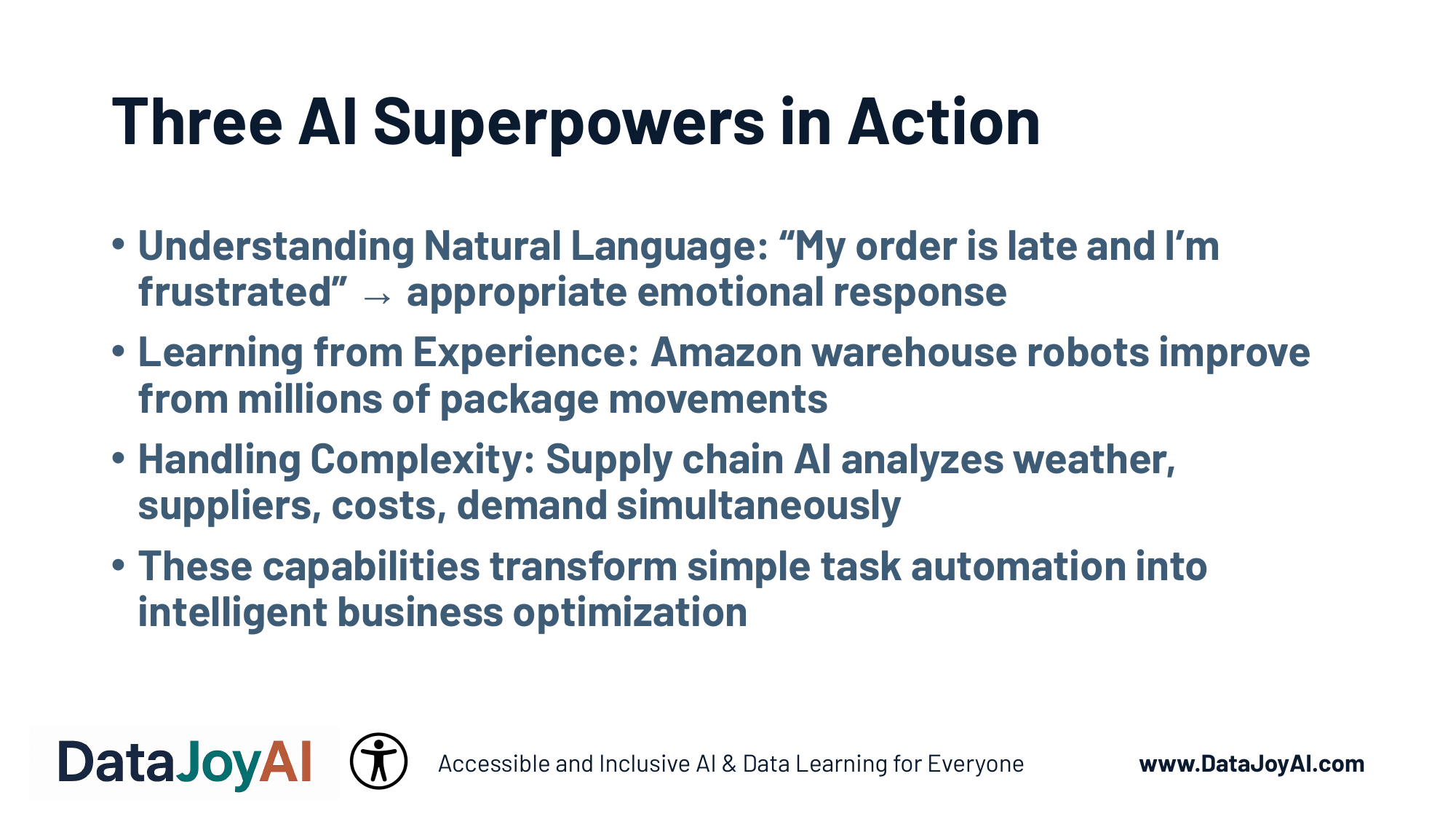

# Three AI Superpowers in Action
Understanding Natural Language: “My order is late and I’m frustrated” → appropriate emotional response
Learning from Experience: Amazon warehouse robots improve from millions of package movements
Handling Complexity: Supply chain AI analyzes weather, suppliers, costs, demand simultaneously
These capabilities transform simple task automation into intelligent business optimization